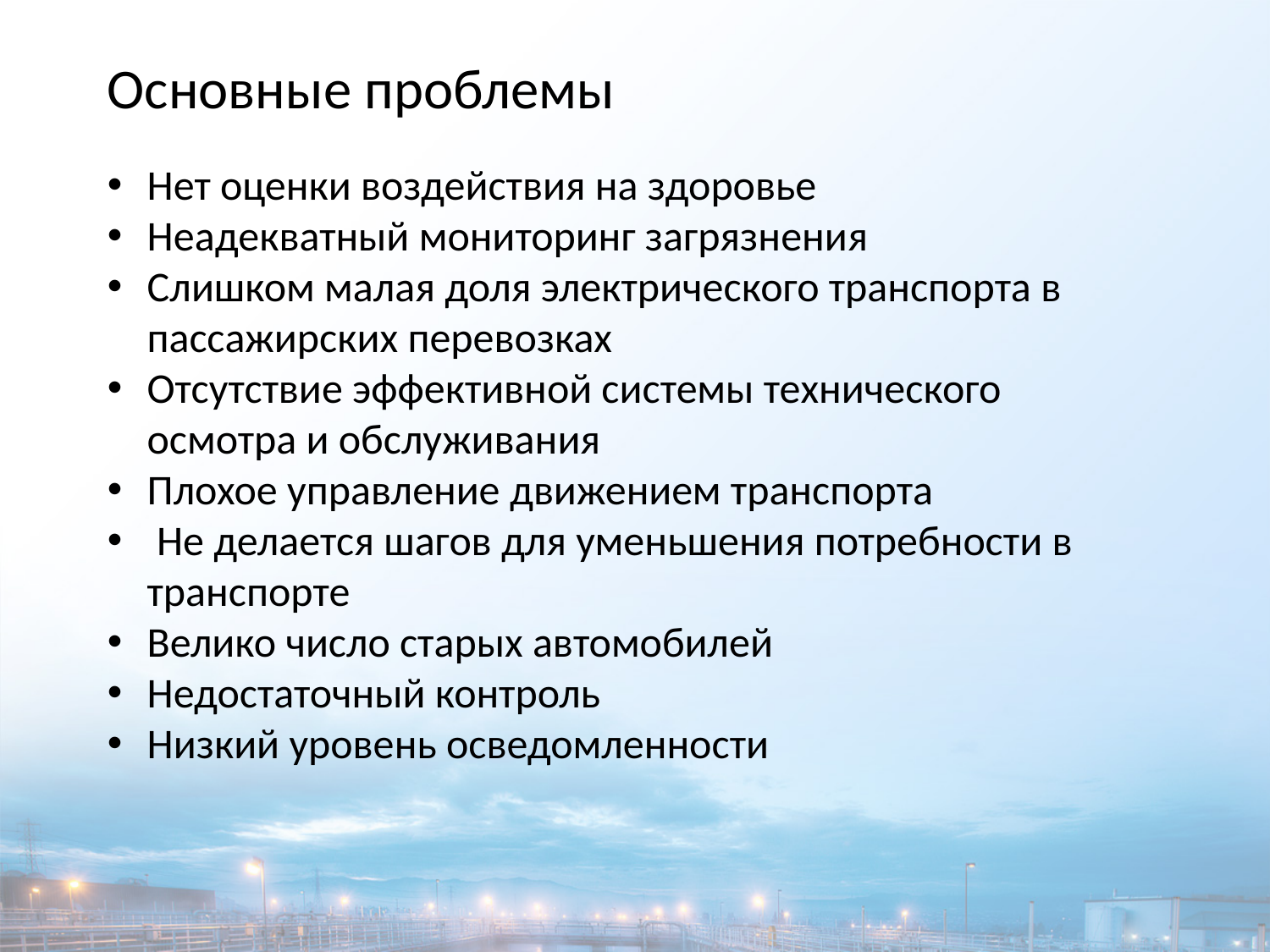

Основные проблемы

Нет оценки воздействия на здоровье
Неадекватный мониторинг загрязнения
Слишком малая доля электрического транспорта в пассажирских перевозках
Отсутствие эффективной системы технического осмотра и обслуживания
Плохое управление движением транспорта
 Не делается шагов для уменьшения потребности в транспорте
Велико число старых автомобилей
Недостаточный контроль
Низкий уровень осведомленности